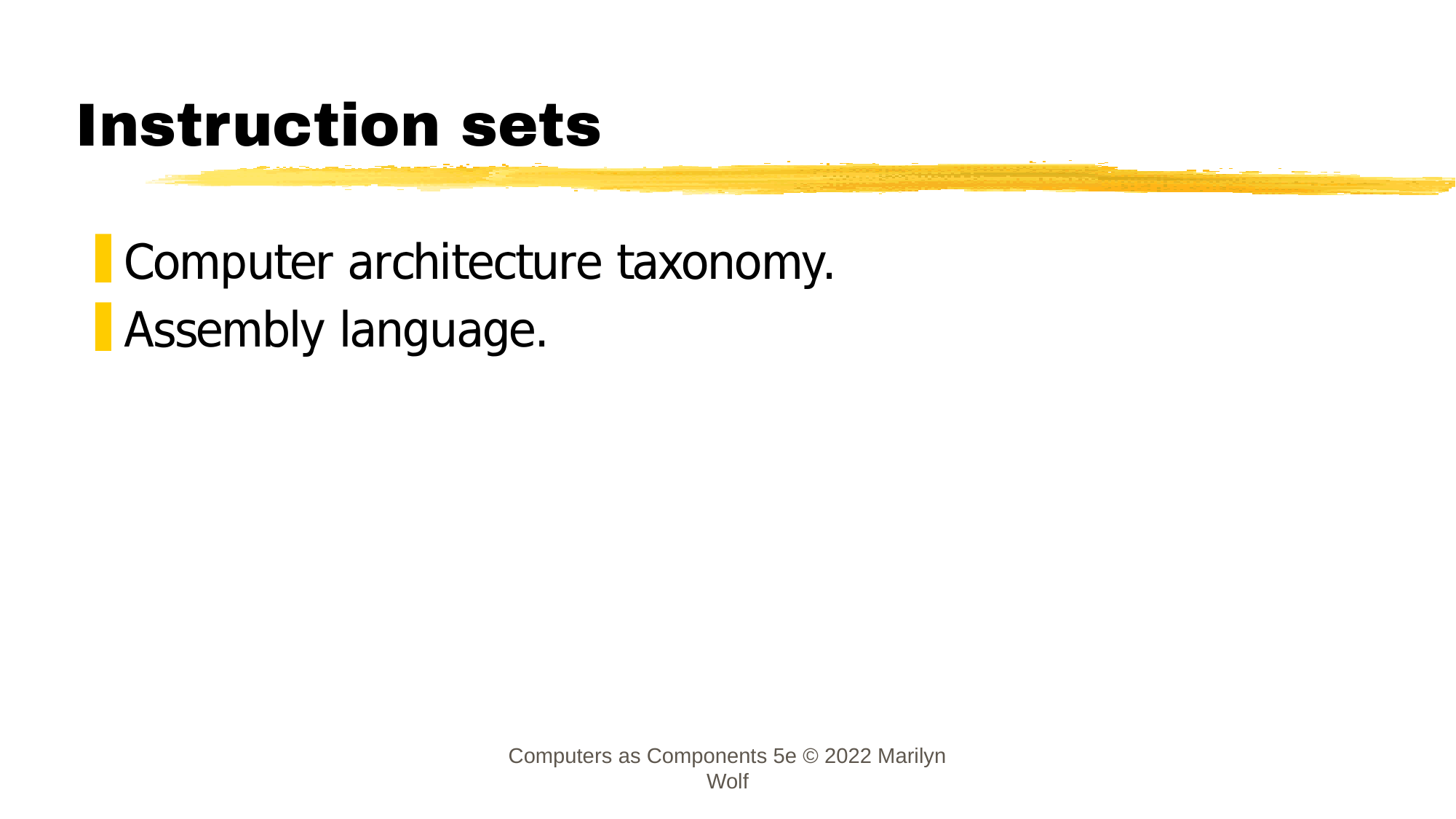

# Instruction sets
Computer architecture taxonomy.
Assembly language.
Computers as Components 5e © 2022 Marilyn Wolf